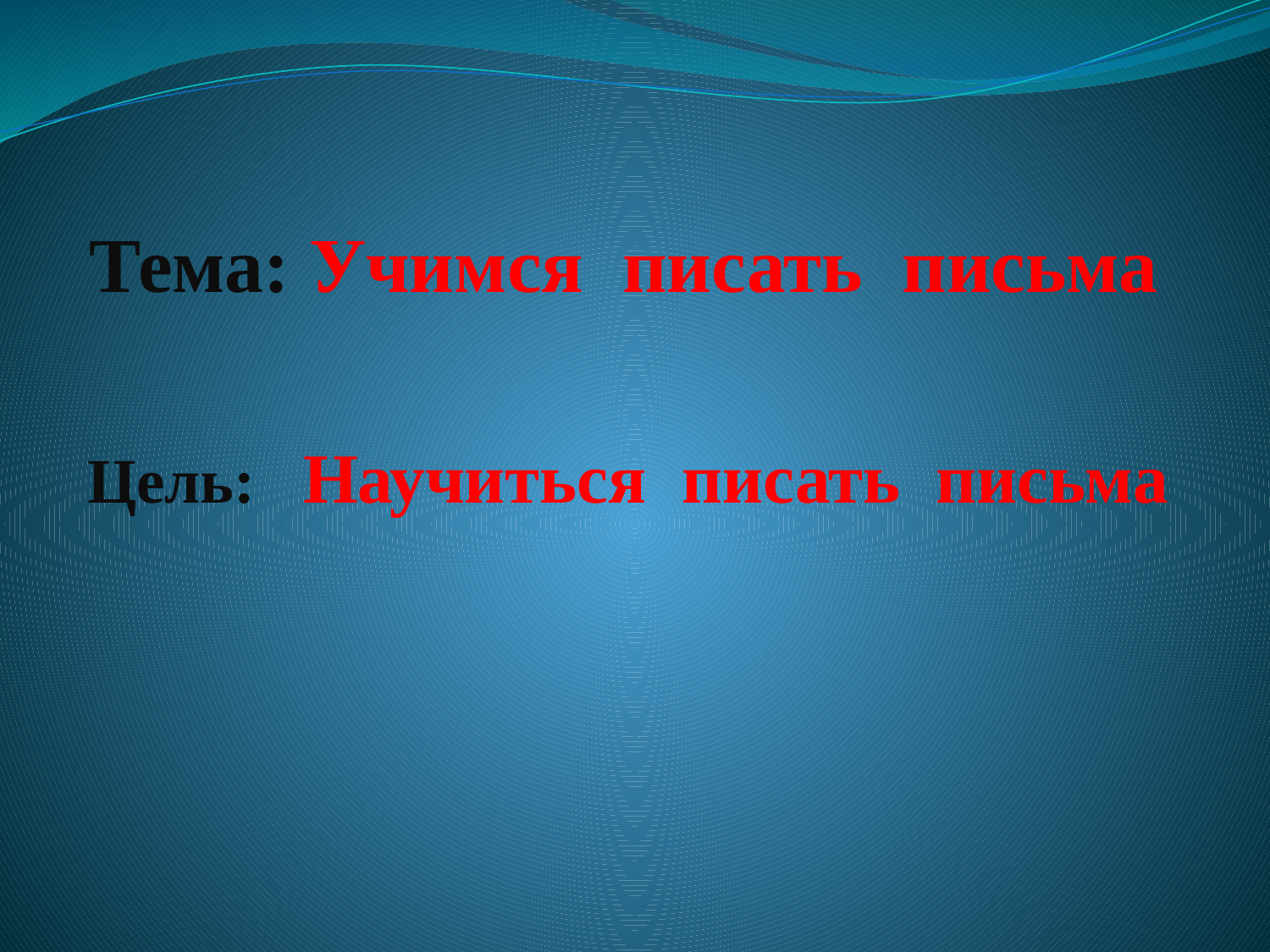

# Тема: Учимся  писать  письма
  Цель:   Научиться  писать  письма